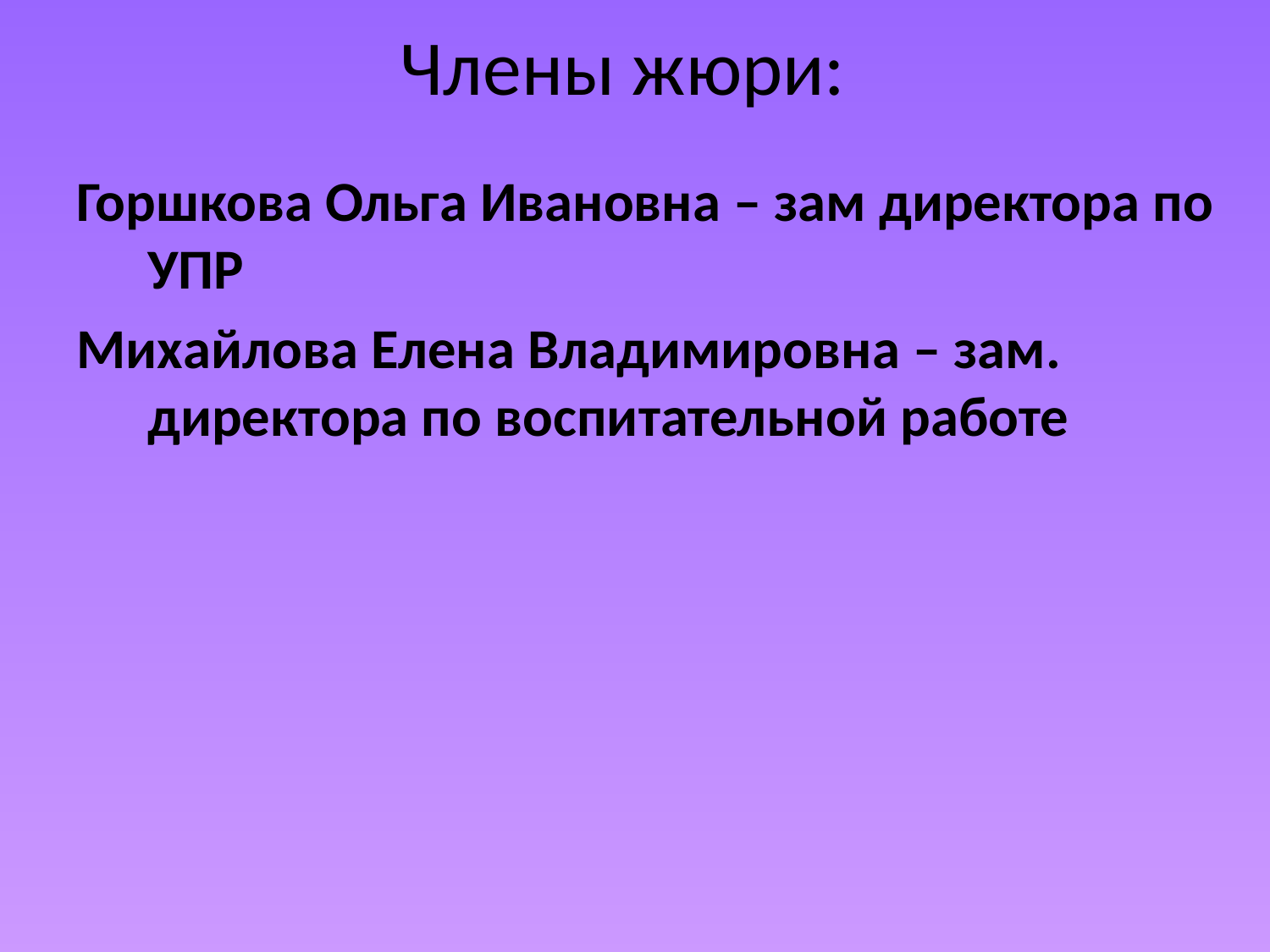

# Члены жюри:
Горшкова Ольга Ивановна – зам директора по УПР
Михайлова Елена Владимировна – зам. директора по воспитательной работе